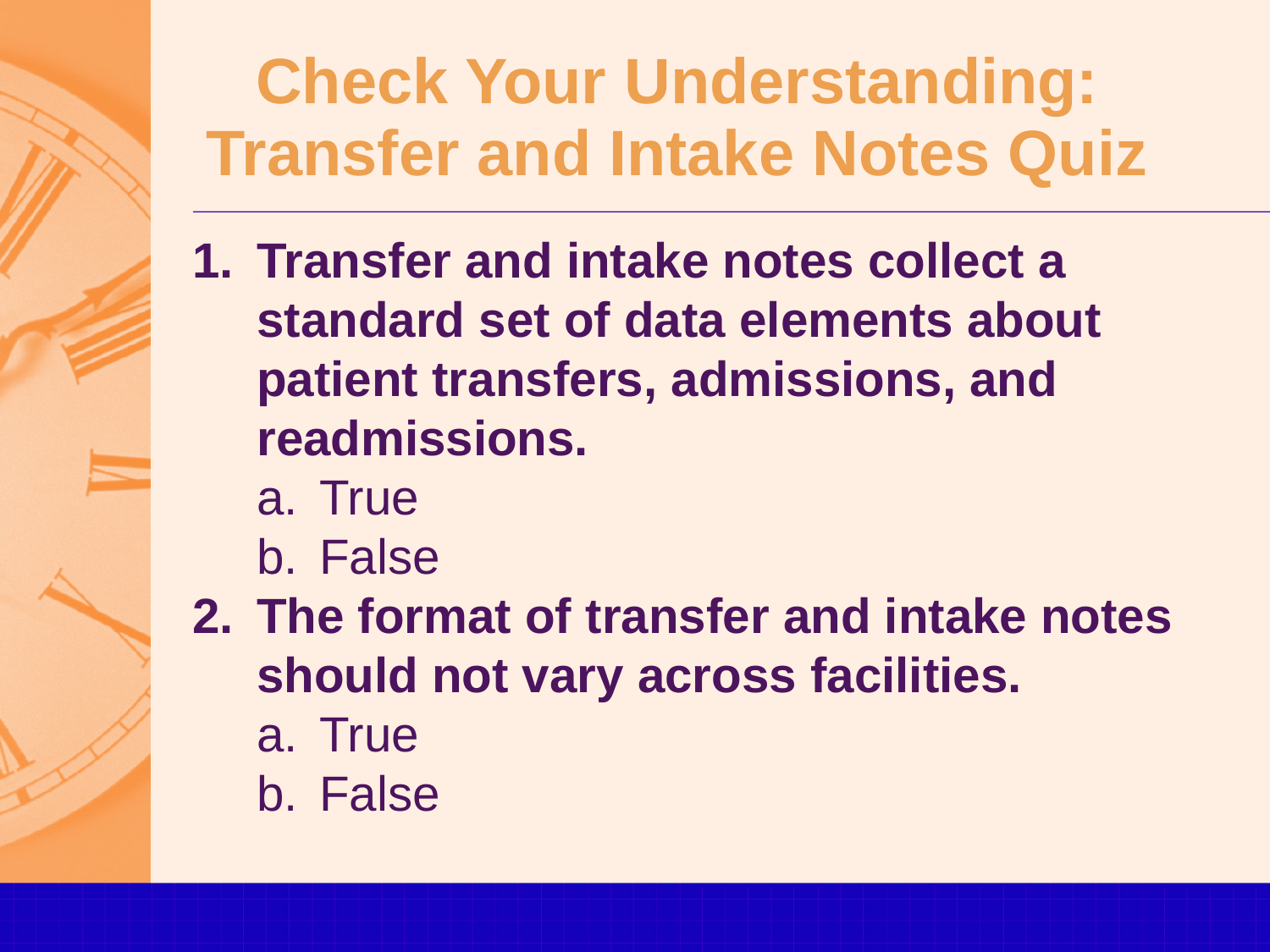

# Check Your Understanding: Transfer and Intake Notes Quiz
Transfer and intake notes collect a standard set of data elements about patient transfers, admissions, and readmissions.
True
False
The format of transfer and intake notes should not vary across facilities.
True
False